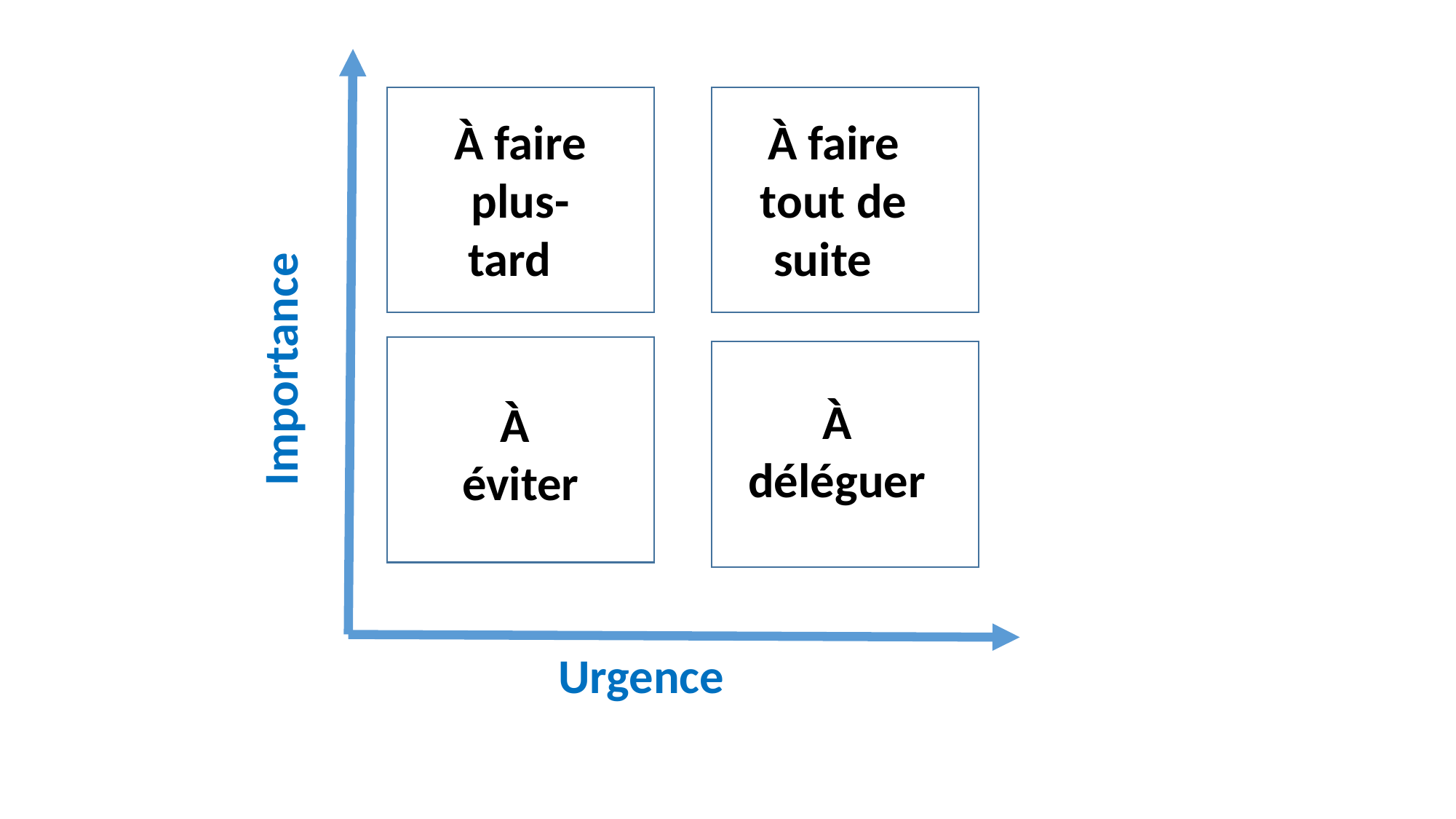

À faire plus-tard
À faire tout de suite
Importance

À déléguer
À
éviter
Urgence